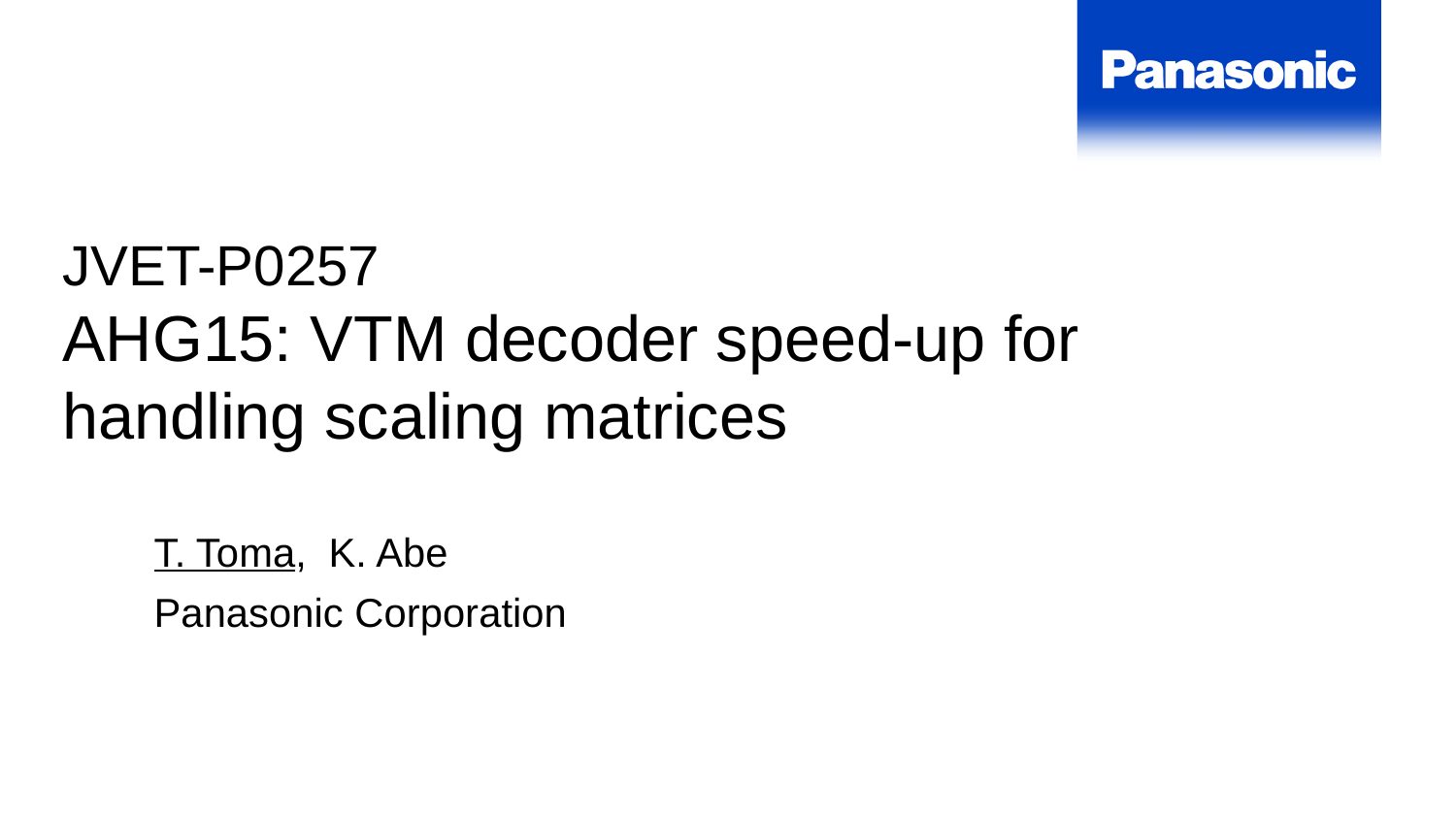

JVET-P0257
AHG15: VTM decoder speed-up for handling scaling matrices
T. Toma,  K. Abe
Panasonic Corporation